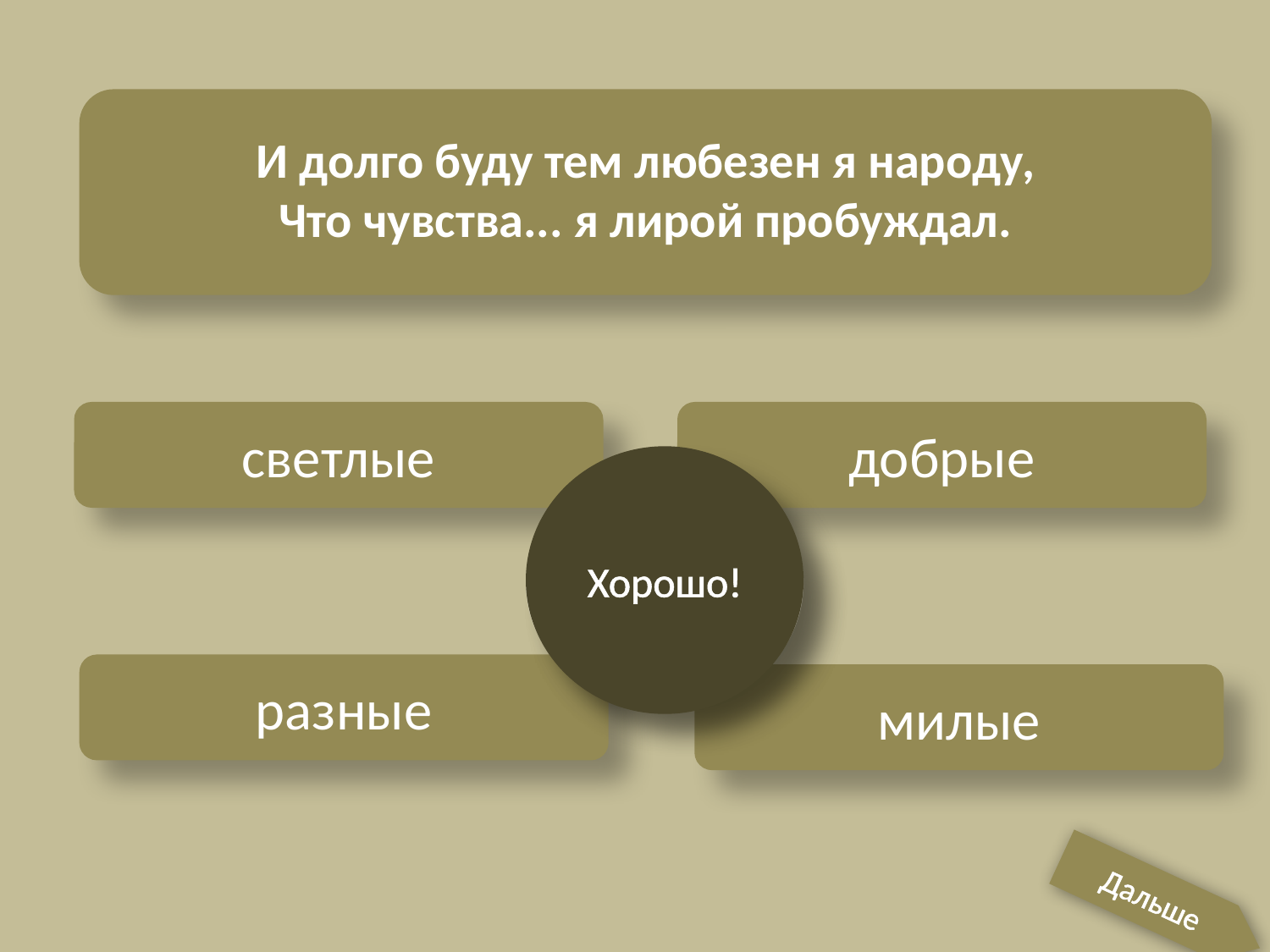

И долго буду тем любезен я народу,
Что чувства... я лирой пробуждал.

светлые
добрые
Хорошо!
Подумай ещё!
разные
милые
Дальше